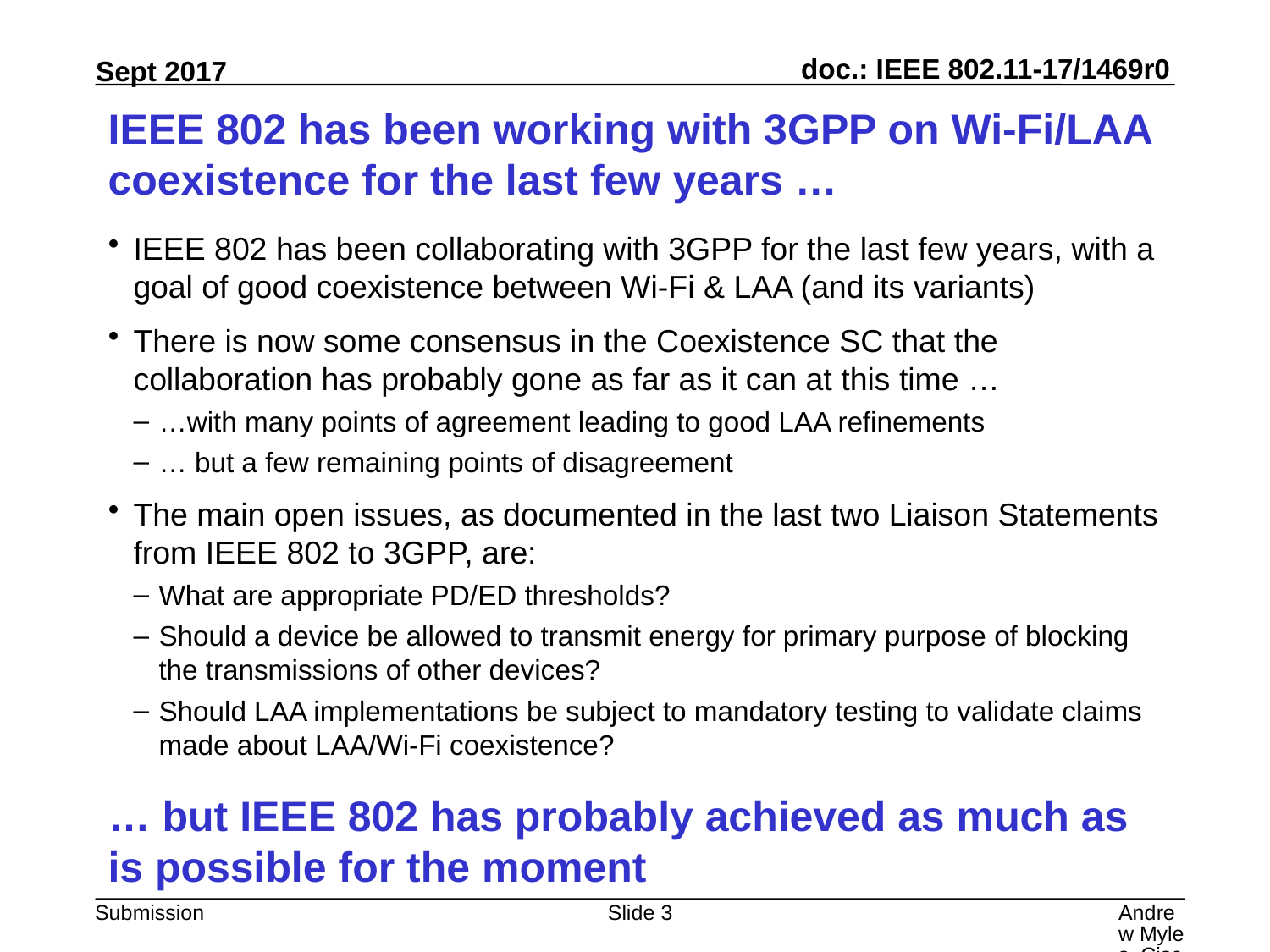

# IEEE 802 has been working with 3GPP on Wi-Fi/LAA coexistence for the last few years …
IEEE 802 has been collaborating with 3GPP for the last few years, with a goal of good coexistence between Wi-Fi & LAA (and its variants)
There is now some consensus in the Coexistence SC that the collaboration has probably gone as far as it can at this time …
…with many points of agreement leading to good LAA refinements
… but a few remaining points of disagreement
The main open issues, as documented in the last two Liaison Statements from IEEE 802 to 3GPP, are:
What are appropriate PD/ED thresholds?
Should a device be allowed to transmit energy for primary purpose of blocking the transmissions of other devices?
Should LAA implementations be subject to mandatory testing to validate claims made about LAA/Wi-Fi coexistence?

The move of LTE into unlicensed spectrum requires coordination for continued “fair” & “efficient” access
IEEE 802 has been working with 3GPP on these issues since 2014 and has been partially successful
The IEEE 802.11 Coexistence SC has now decided to pivot to focus mainly on ETSI BRAN rather than 3GPP, using EN 301 893 to:
Allow any technology to use 802.11’s dual threshold option
Enable innovation based on spatial reuse
Restrict  the inappropriate use of blocking energy
Call to action: please participate in the Coexistence SC’s work if you are interested in coexistence issues!
… but IEEE 802 has probably achieved as much as is possible for the moment
Slide 3
Andrew Myles, Cisco